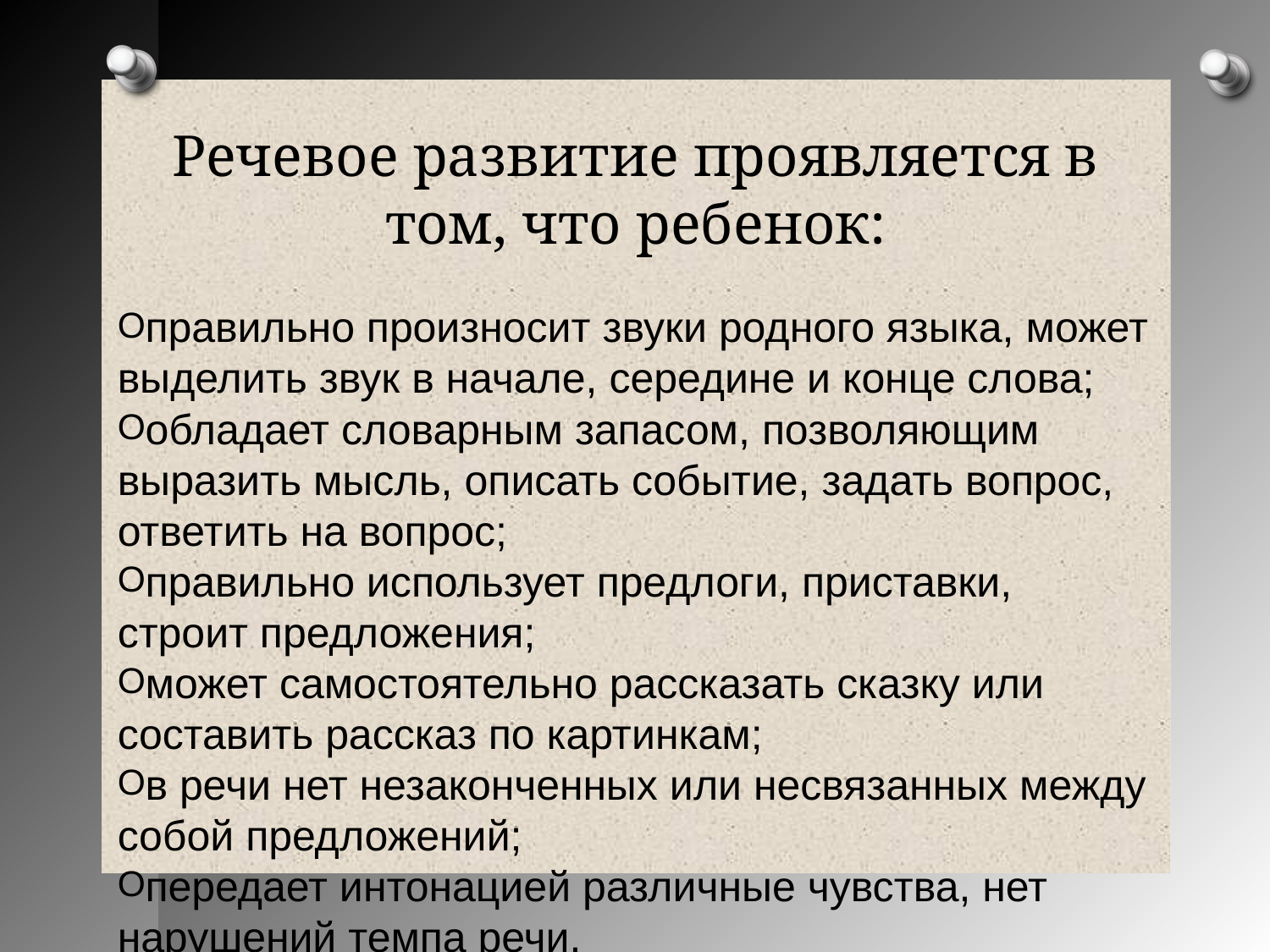

Речевое развитие проявляется в том, что ребенок:
правильно произносит звуки родного языка, может выделить звук в начале, середине и конце слова;
обладает словарным запасом, позволяющим выразить мысль, описать событие, задать вопрос, ответить на вопрос;
правильно использует предлоги, приставки, строит предложения;
может самостоятельно рассказать сказку или составить рассказ по картинкам;
в речи нет незаконченных или несвязанных между собой предложений;
передает интонацией различные чувства, нет нарушений темпа речи.